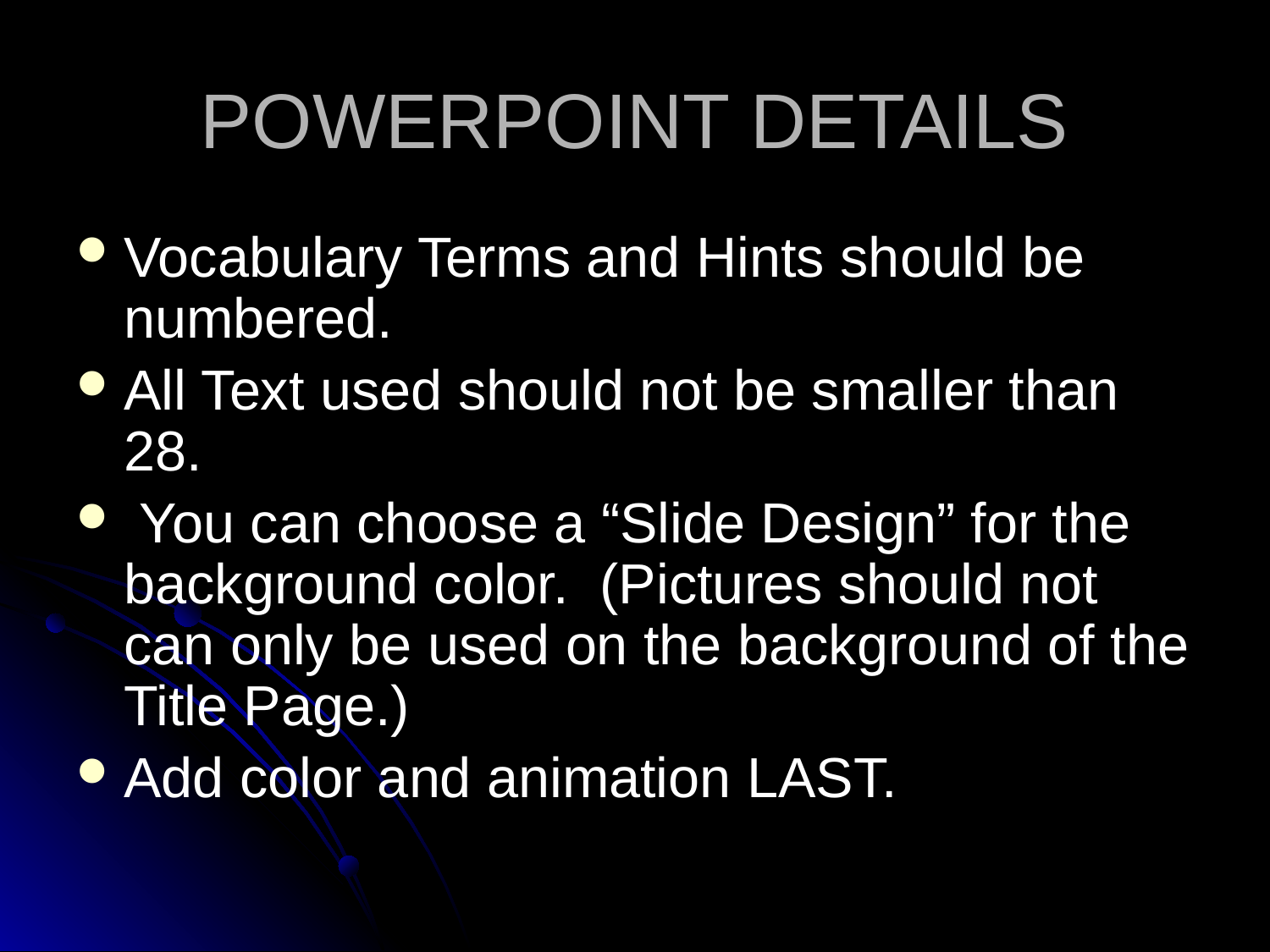

# POWERPOINT DETAILS
Vocabulary Terms and Hints should be numbered.
All Text used should not be smaller than 28.
 You can choose a “Slide Design” for the background color.  (Pictures should not can only be used on the background of the Title Page.)
Add color and animation LAST.